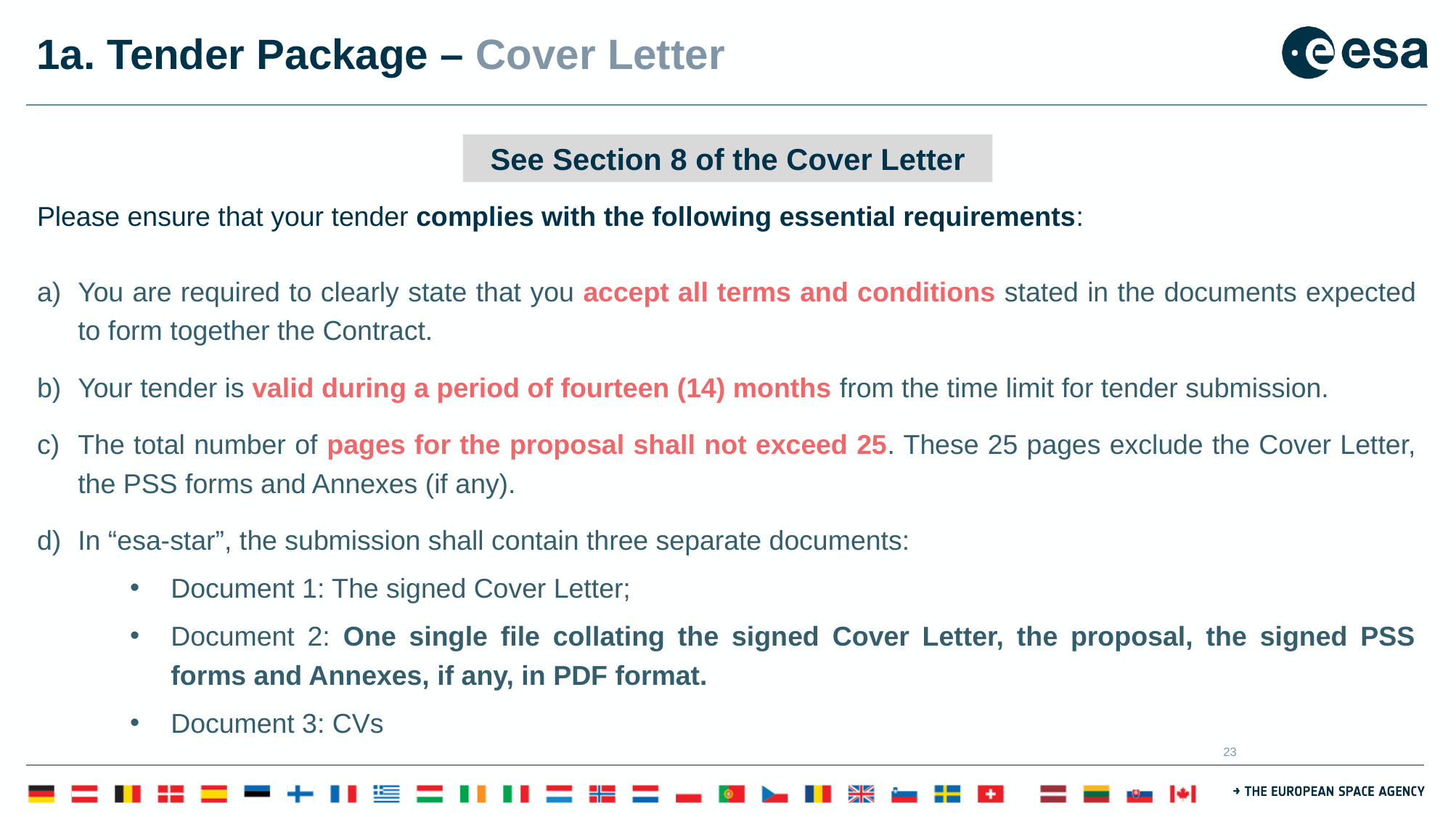

# 1a. Tender Package – Cover Letter

Please ensure that your tender complies with the following essential requirements:
You are required to clearly state that you accept all terms and conditions stated in the documents expected to form together the Contract.
Your tender is valid during a period of fourteen (14) months from the time limit for tender submission.
The total number of pages for the proposal shall not exceed 25. These 25 pages exclude the Cover Letter, the PSS forms and Annexes (if any).
In “esa-star”, the submission shall contain three separate documents:
Document 1: The signed Cover Letter;
Document 2: One single file collating the signed Cover Letter, the proposal, the signed PSS forms and Annexes, if any, in PDF format.
Document 3: CVs

See Section 8 of the Cover Letter